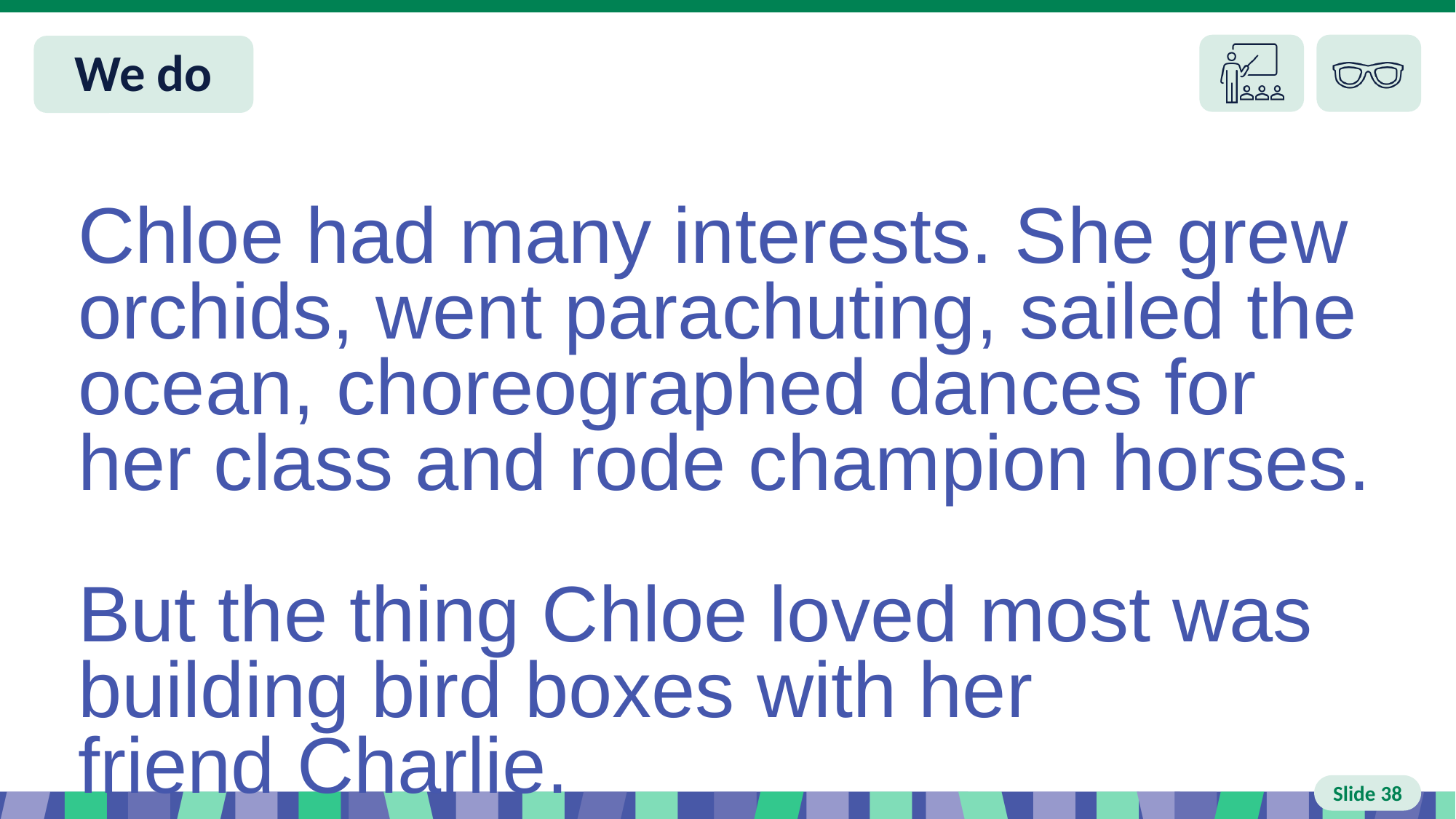

# Slide 38 We do
Chloe had many interests. She grew orchids, went parachuting, sailed the ocean, choreographed dances for her class and rode champion horses.
But the thing Chloe loved most was building bird boxes with her
friend Charlie.